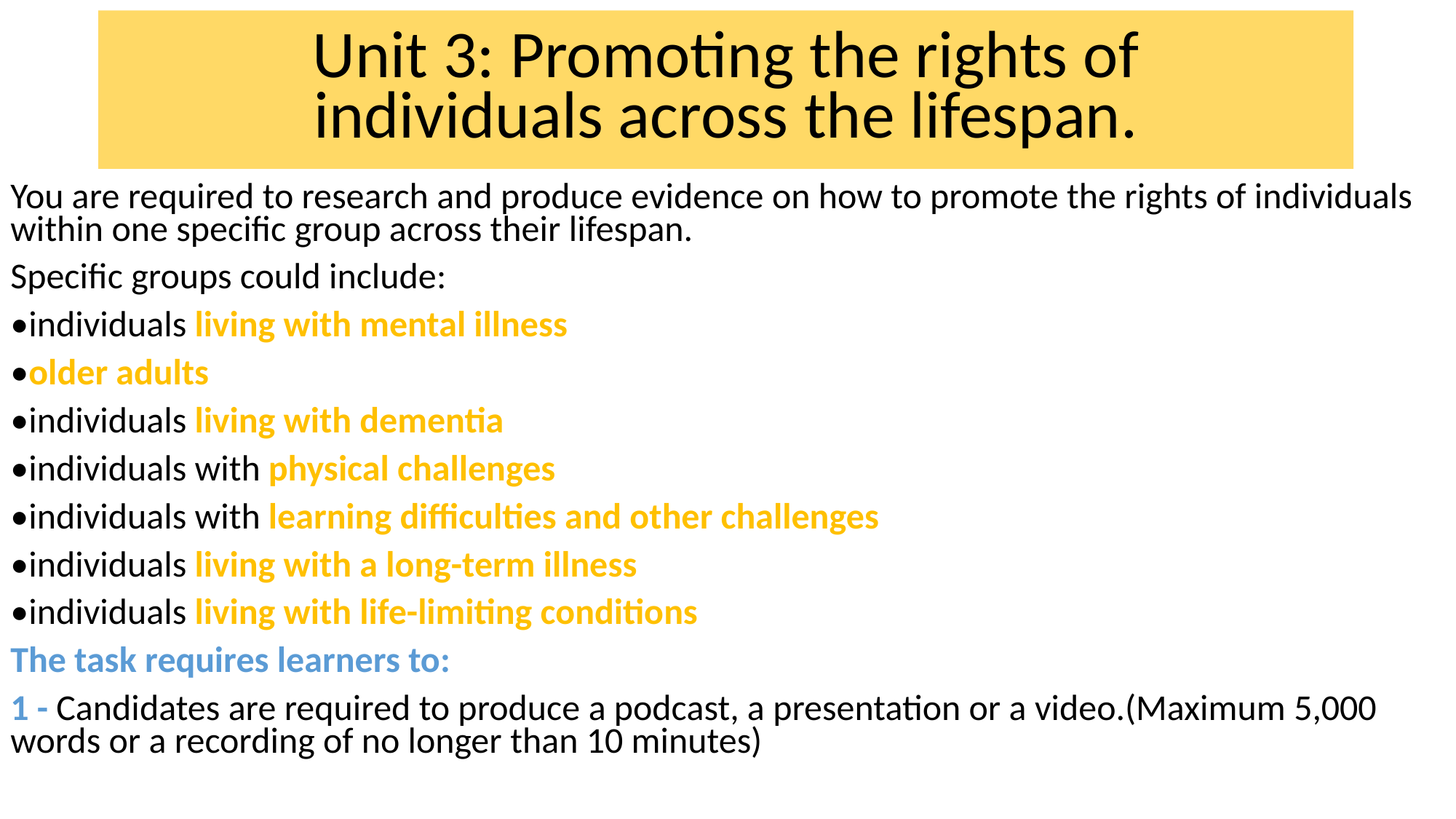

# Unit 3: Promoting the rights of individuals across the lifespan.
You are required to research and produce evidence on how to promote the rights of individuals within one specific group across their lifespan.
Specific groups could include:
•individuals living with mental illness
•older adults
•individuals living with dementia
•individuals with physical challenges
•individuals with learning difficulties and other challenges
•individuals living with a long-term illness
•individuals living with life-limiting conditions
The task requires learners to:
1 - Candidates are required to produce a podcast, a presentation or a video.(Maximum 5,000 words or a recording of no longer than 10 minutes)